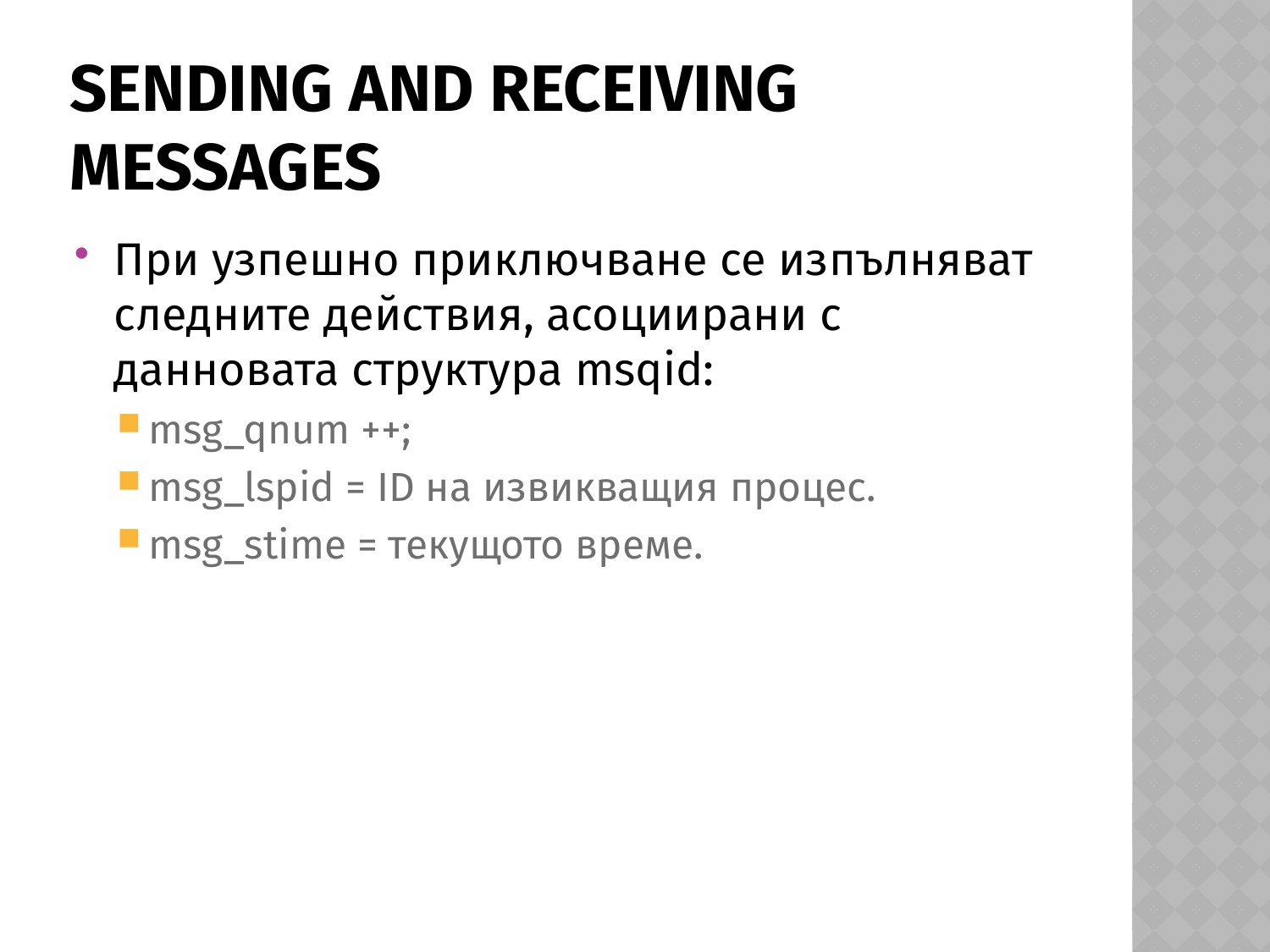

# Sending and Receiving Messages
При узпешно приключване се изпълняват следните действия, асоциирани с данновата структура msqid:
msg_qnum ++;
msg_lspid = ID на извикващия процес.
msg_stime = текущото време.